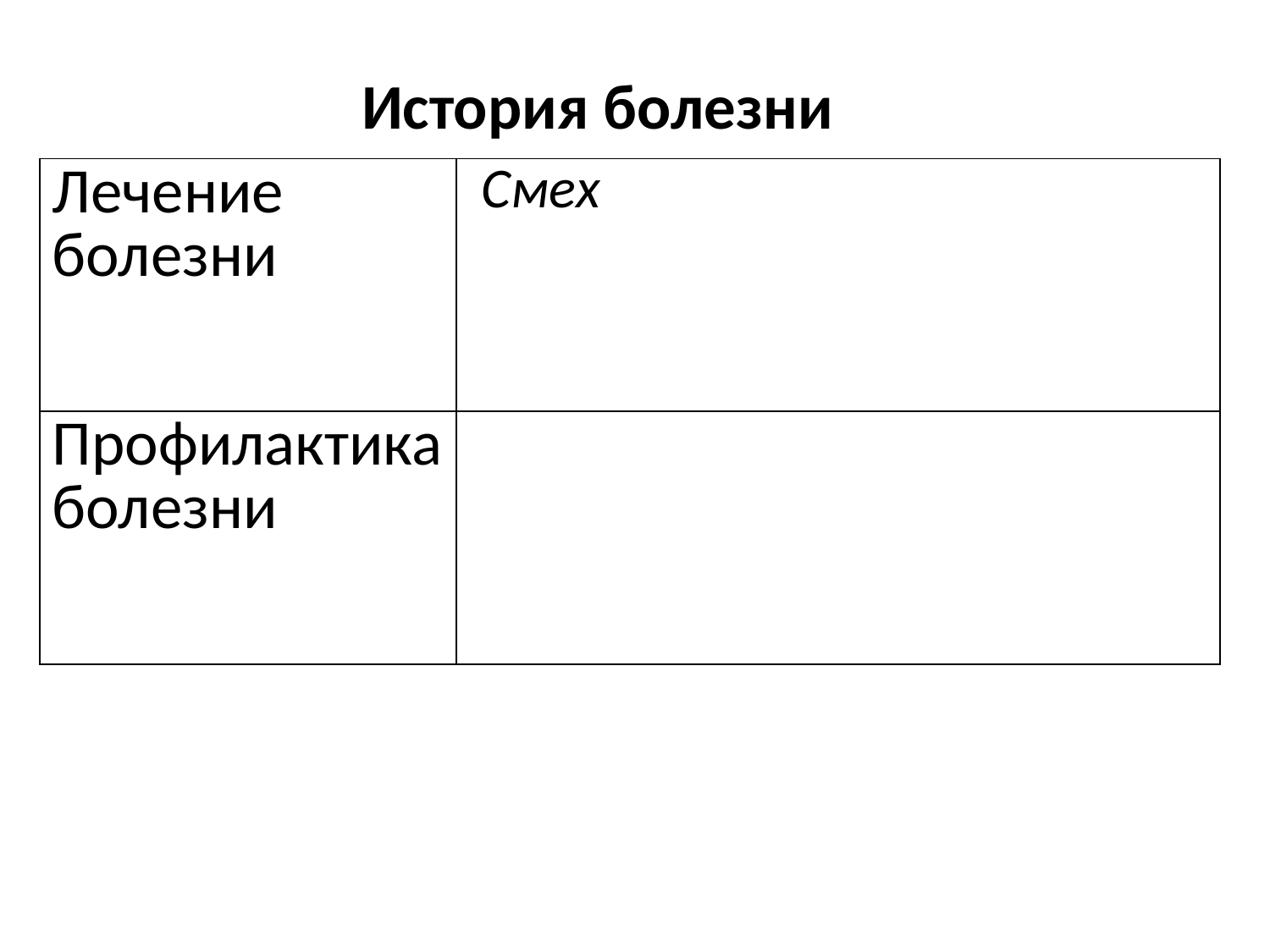

История болезни

| Лечение болезни | Смех |
| --- | --- |
| Профилактика болезни |  |